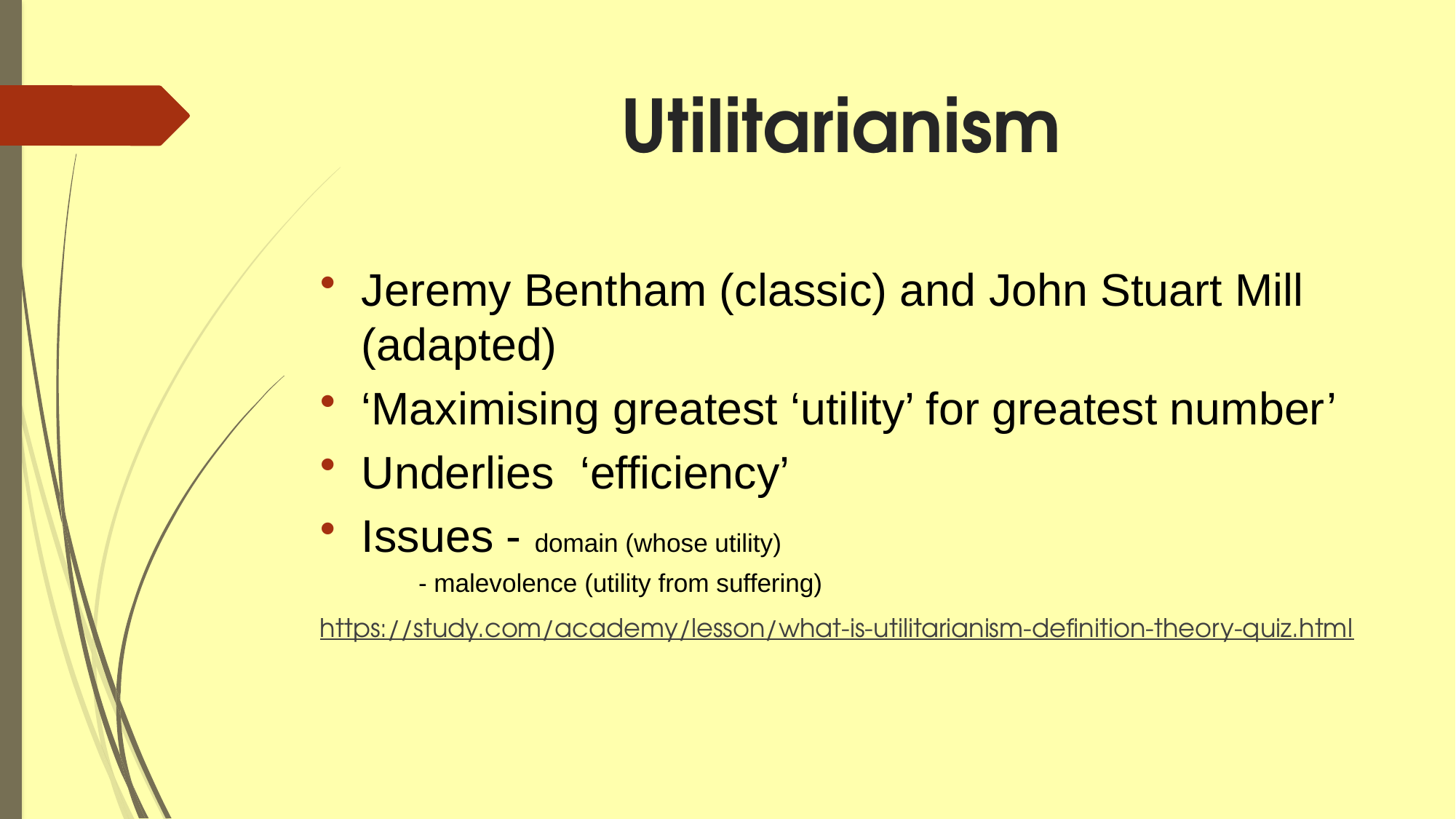

# Utilitarianism
Jeremy Bentham (classic) and John Stuart Mill (adapted)
‘Maximising greatest ‘utility’ for greatest number’
Underlies  ‘efficiency’
Issues - domain (whose utility)
		        - malevolence (utility from suffering)
https://study.com/academy/lesson/what-is-utilitarianism-definition-theory-quiz.html